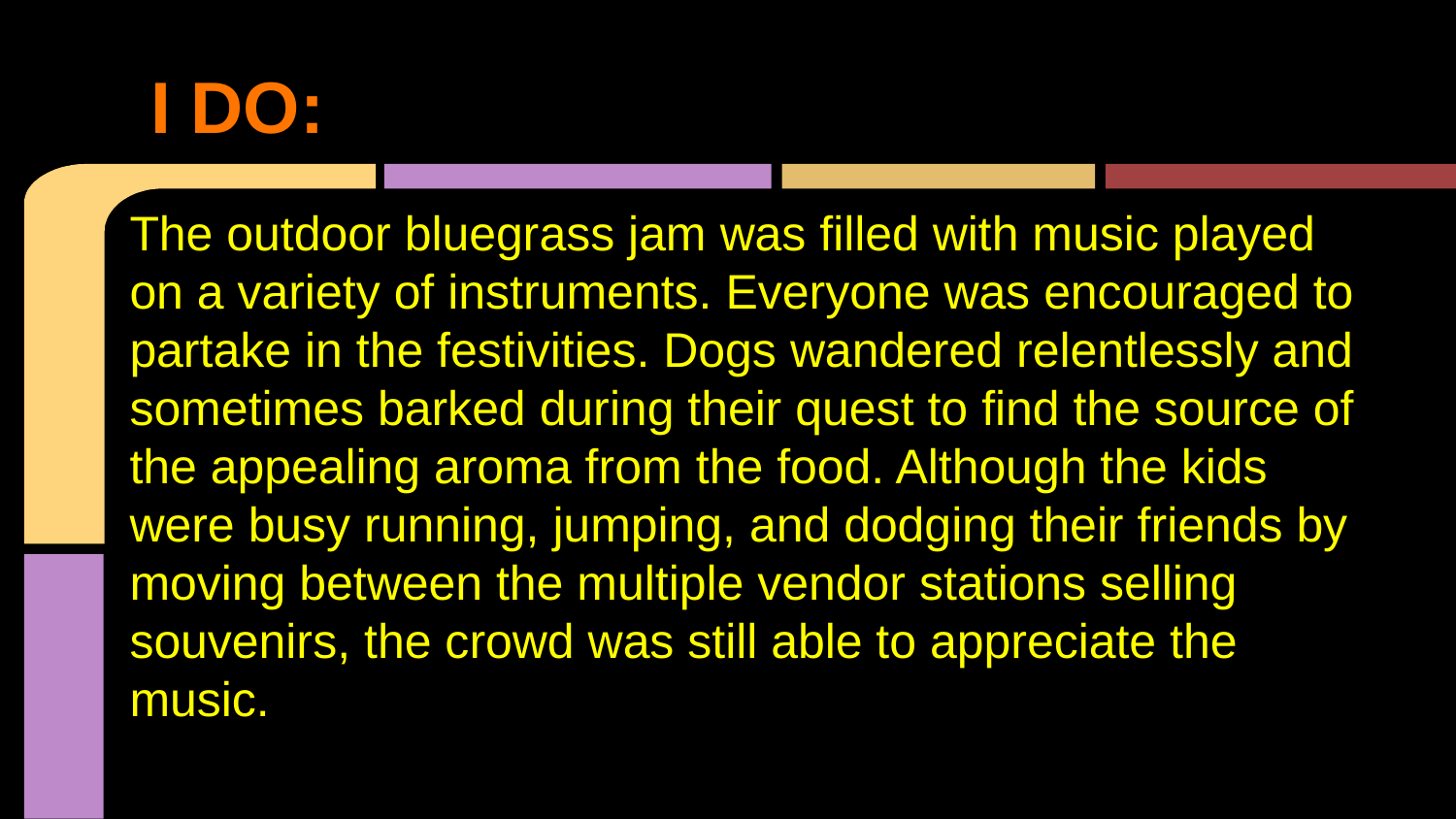

# I DO:
The outdoor bluegrass jam was ﬁlled with music played on a variety of instruments. Everyone was encouraged to partake in the festivities. Dogs wandered relentlessly and sometimes barked during their quest to find the source of the appealing aroma from the food. Although the kids were busy running, jumping, and dodging their friends by moving between the multiple vendor stations selling souvenirs, the crowd was still able to appreciate the music.